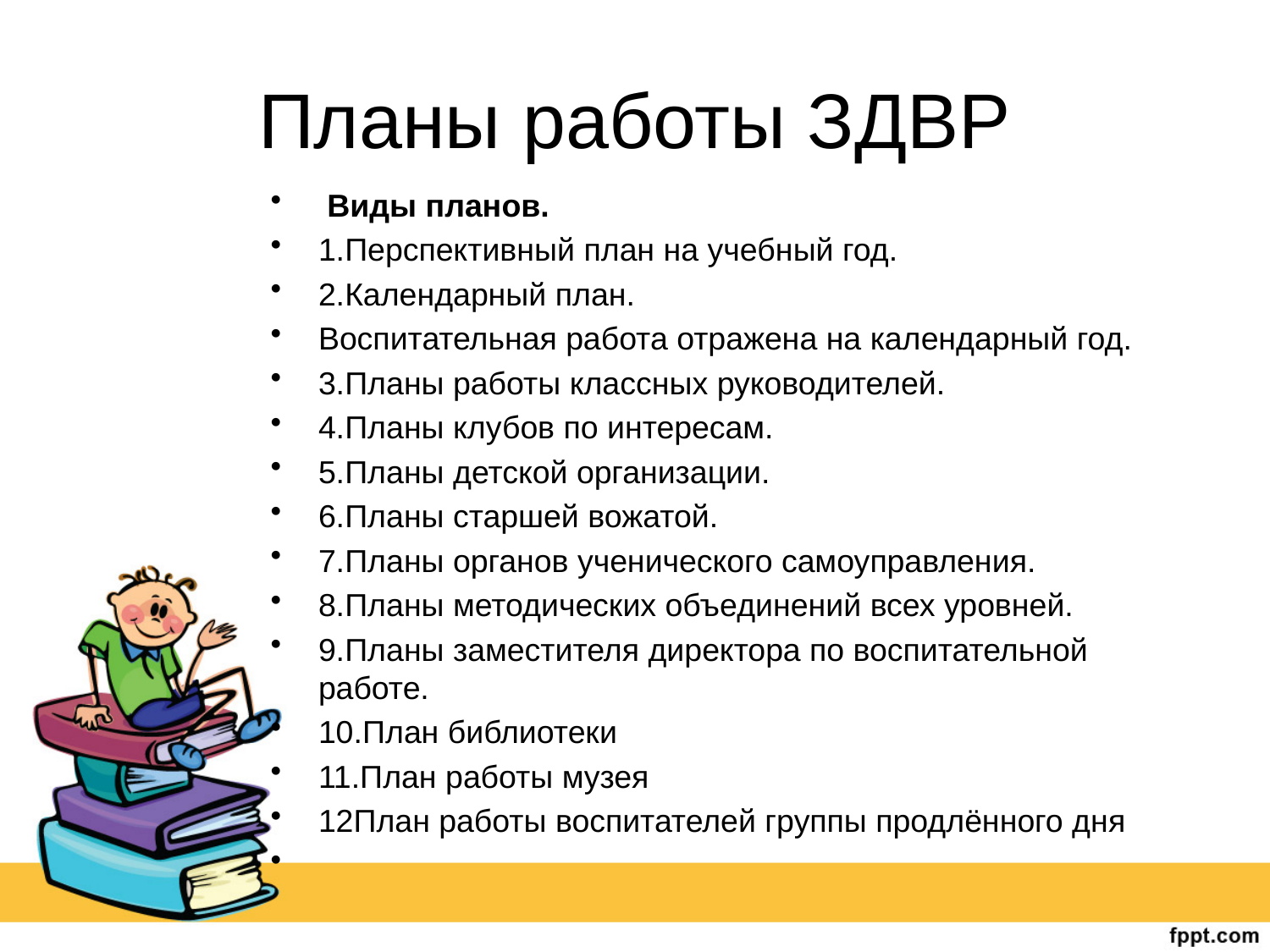

# Планы работы ЗДВР
 Виды планов.
1.Перспективный план на учебный год.
2.Календарный план.
Воспитательная работа отражена на календарный год.
3.Планы работы классных руководителей.
4.Планы клубов по интересам.
5.Планы детской организации.
6.Планы старшей вожатой.
7.Планы органов ученического самоуправления.
8.Планы методических объединений всех уровней.
9.Планы заместителя директора по воспитательной работе.
10.План библиотеки
11.План работы музея
12План работы воспитателей группы продлённого дня